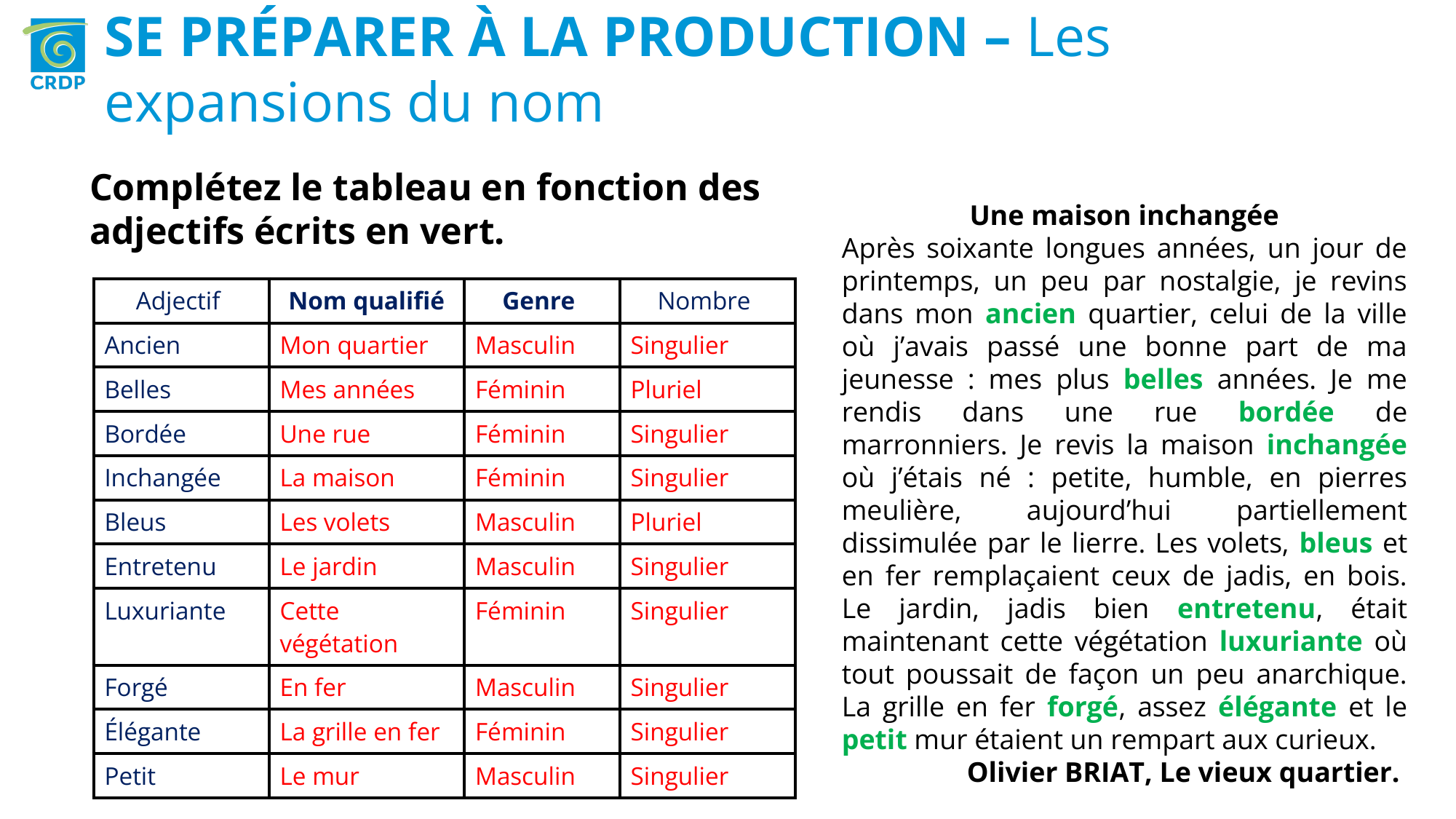

SE PRÉPARER À LA PRODUCTION – Les expansions du nom
Complétez le tableau en fonction des adjectifs écrits en vert.
Une maison inchangée
Après soixante longues années, un jour de printemps, un peu par nostalgie, je revins dans mon ancien quartier, celui de la ville où j’avais passé une bonne part de ma jeunesse : mes plus belles années. Je me rendis dans une rue bordée de marronniers. Je revis la maison inchangée où j’étais né : petite, humble, en pierres meulière, aujourd’hui partiellement dissimulée par le lierre. Les volets, bleus et en fer remplaçaient ceux de jadis, en bois. Le jardin, jadis bien entretenu, était maintenant cette végétation luxuriante où tout poussait de façon un peu anarchique. La grille en fer forgé, assez élégante et le petit mur étaient un rempart aux curieux.
Olivier BRIAT, Le vieux quartier.
| Adjectif | Nom qualifié | Genre | Nombre |
| --- | --- | --- | --- |
| Ancien | Mon quartier | Masculin | Singulier |
| Belles | Mes années | Féminin | Pluriel |
| Bordée | Une rue | Féminin | Singulier |
| Inchangée | La maison | Féminin | Singulier |
| Bleus | Les volets | Masculin | Pluriel |
| Entretenu | Le jardin | Masculin | Singulier |
| Luxuriante | Cette végétation | Féminin | Singulier |
| Forgé | En fer | Masculin | Singulier |
| Élégante | La grille en fer | Féminin | Singulier |
| Petit | Le mur | Masculin | Singulier |
| Adjectif | Nom qualifié | Genre | Nombre |
| --- | --- | --- | --- |
| Ancien |  |  |  |
| Belles |  |  |  |
| Bordée |  |  |  |
| Inchangée |  |  |  |
| Bleus |  |  |  |
| Entretenu |  |  |  |
| Luxuriante |  |  |  |
| Forgé |  |  |  |
| Élégante |  |  |  |
| Petit |  |  |  |